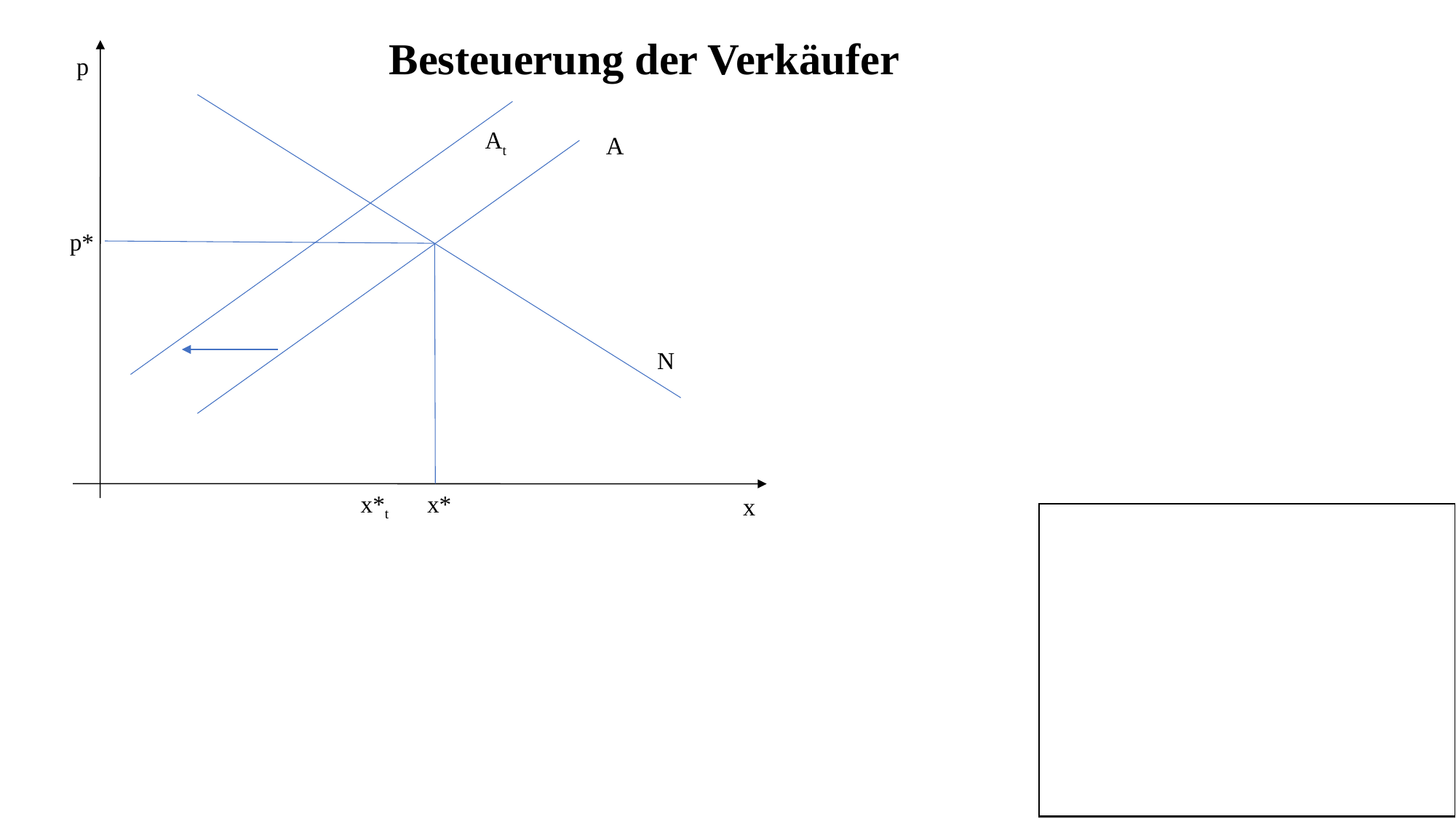

Besteuerung der Verkäufer

p
At
A
p*
N
x*t
x*

x